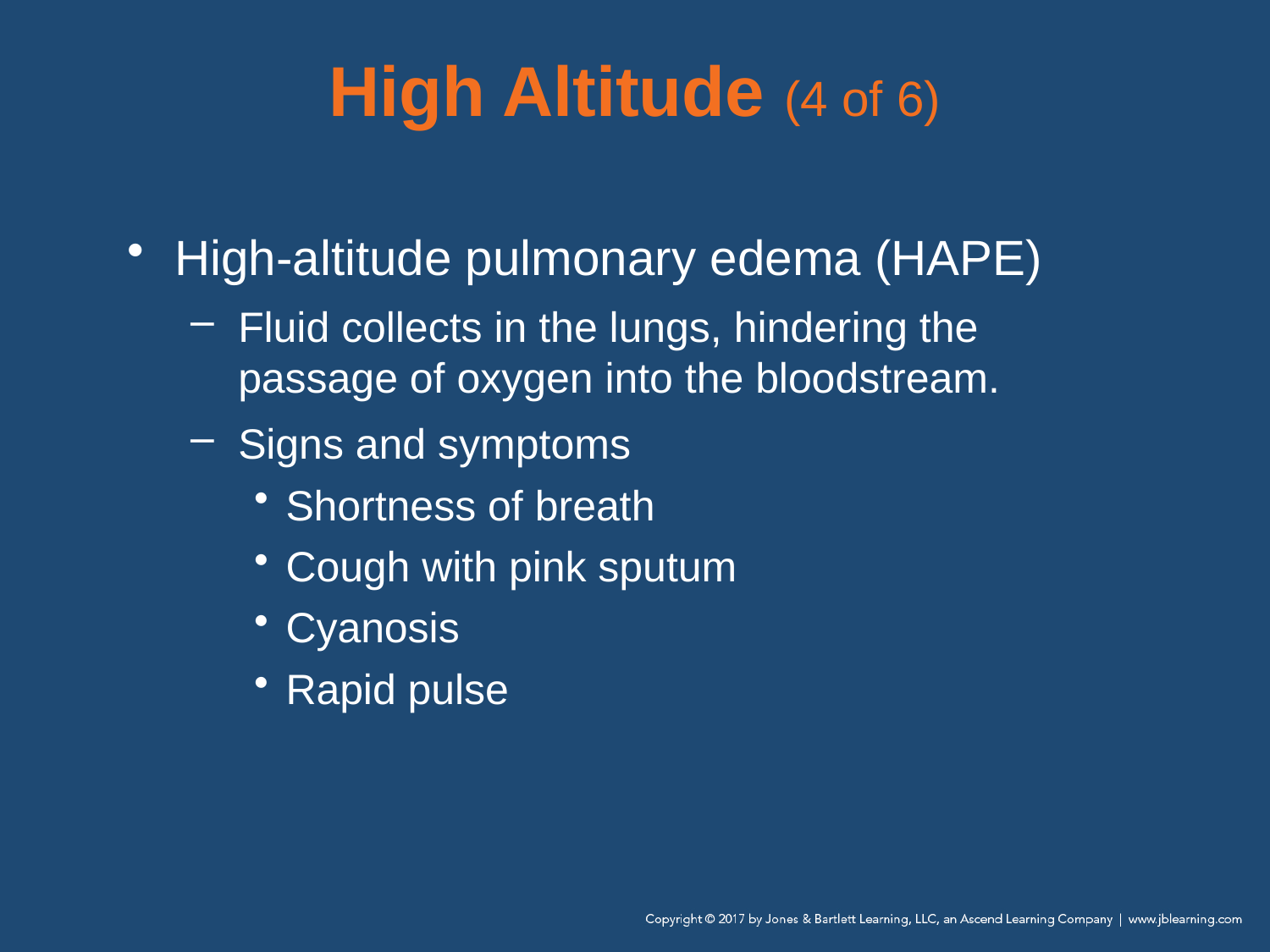

# High Altitude (4 of 6)
High-altitude pulmonary edema (HAPE)
Fluid collects in the lungs, hindering the passage of oxygen into the bloodstream.
Signs and symptoms
Shortness of breath
Cough with pink sputum
Cyanosis
Rapid pulse